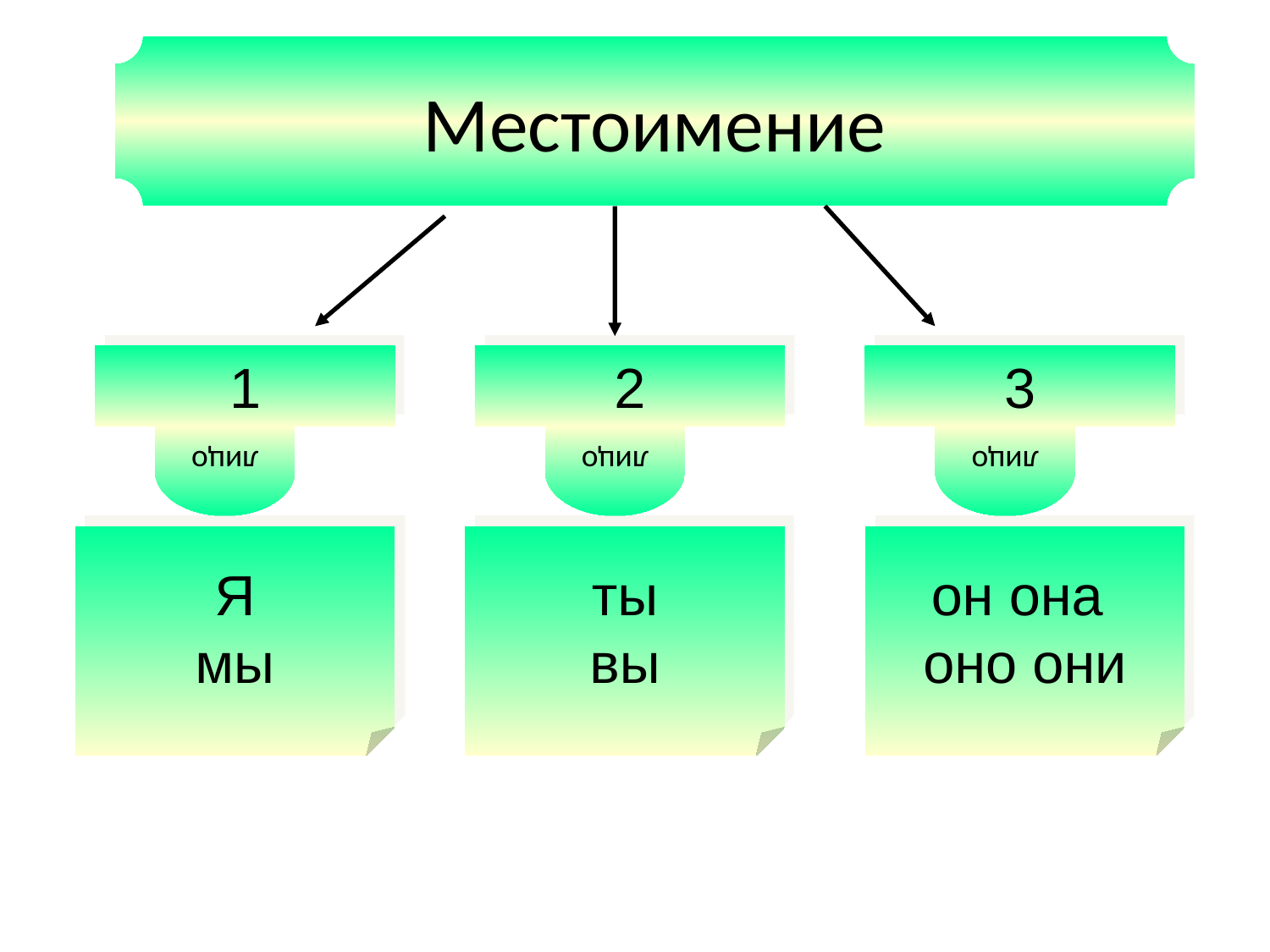

Местоимение

1
2
3
лицо
лицо
лицо
Я
мы
ты
вы
он она
оно они